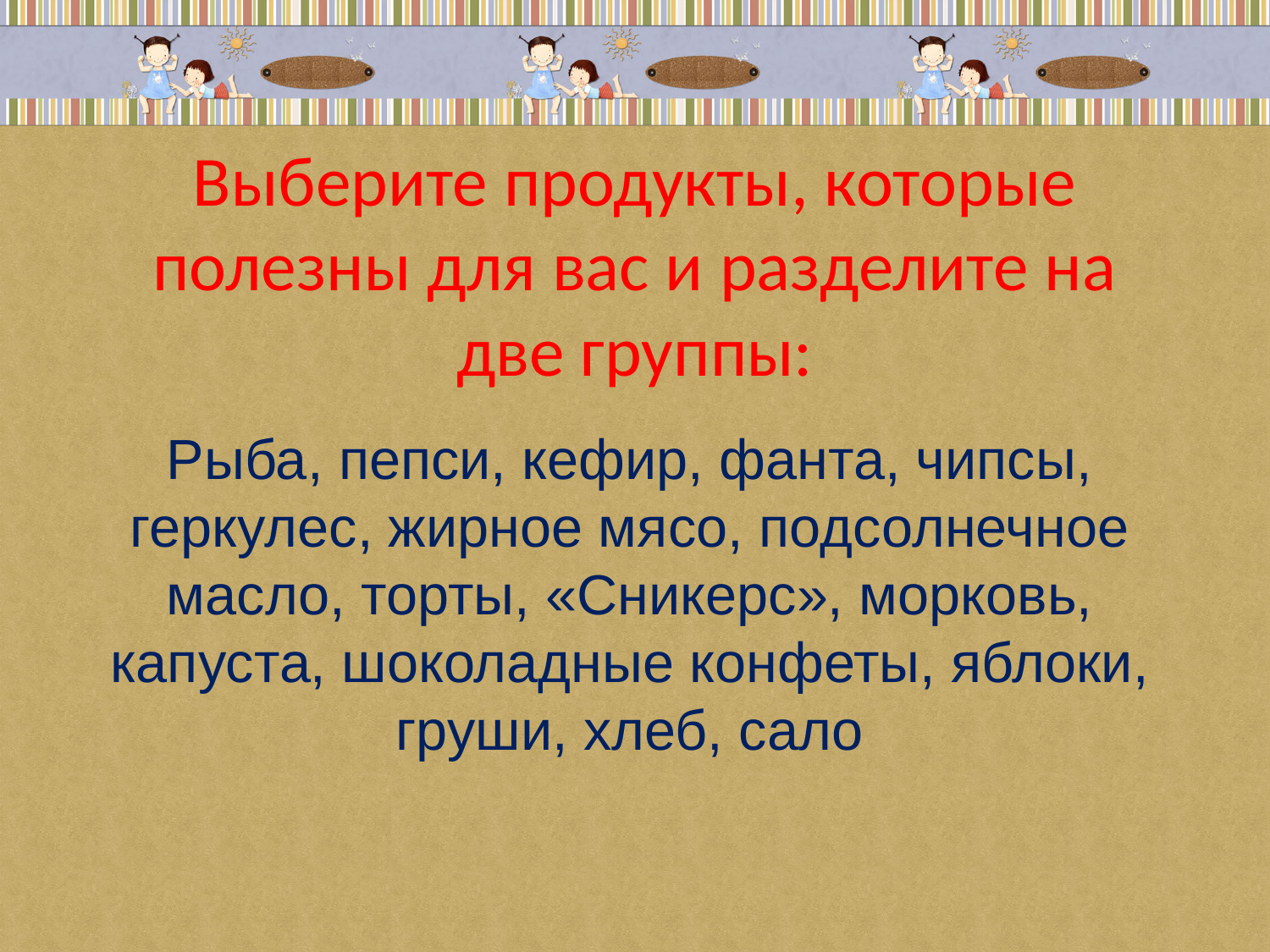

# Выберите продукты, которые полезны для вас и разделите на две группы:
Рыба, пепси, кефир, фанта, чипсы, геркулес, жирное мясо, подсолнечное масло, торты, «Сникерс», морковь, капуста, шоколадные конфеты, яблоки, груши, хлеб, сало